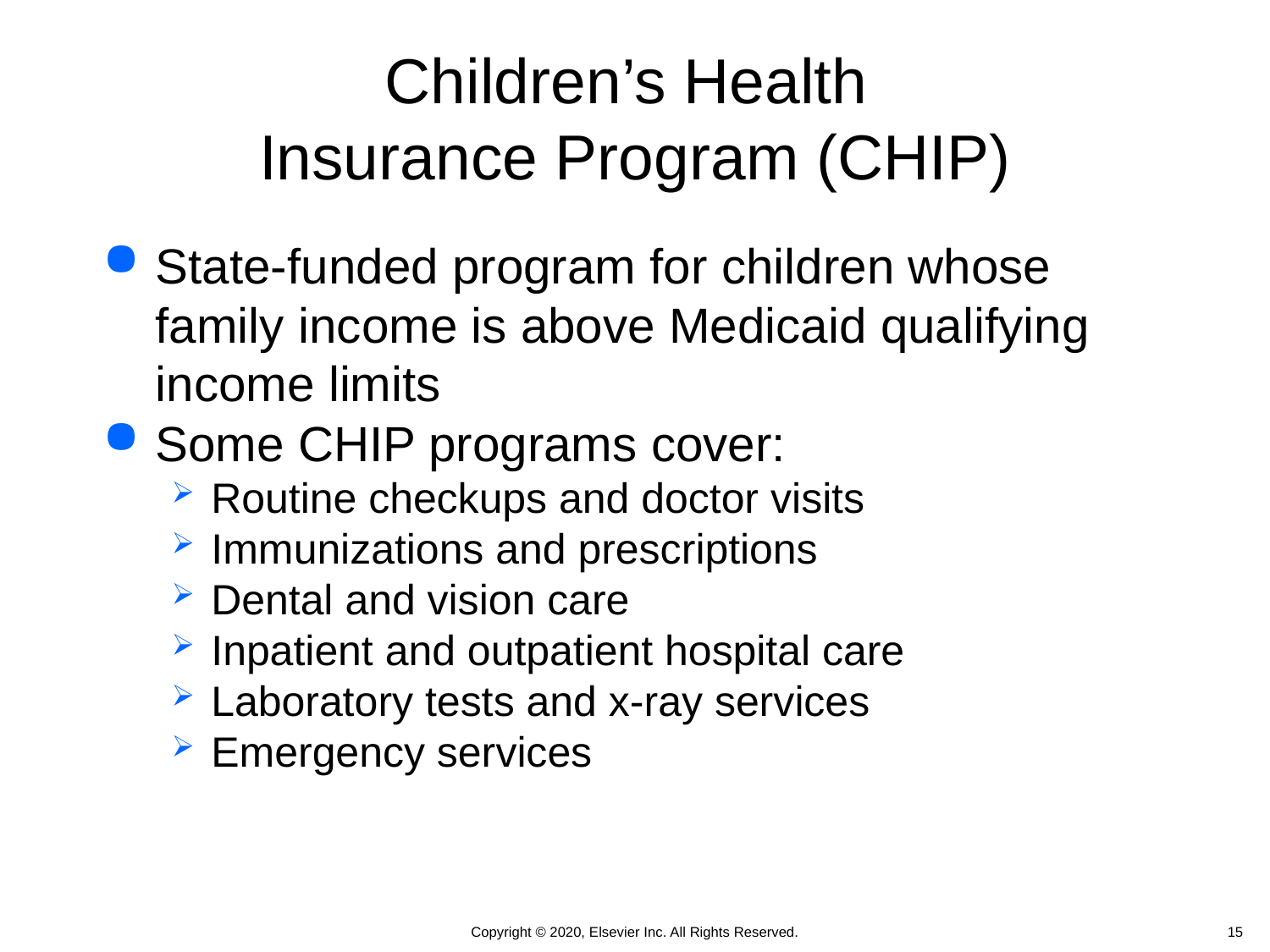

# Children’s Health Insurance Program (CHIP)
State-funded program for children whose family income is above Medicaid qualifying income limits
Some CHIP programs cover:
Routine checkups and doctor visits
Immunizations and prescriptions
Dental and vision care
Inpatient and outpatient hospital care
Laboratory tests and x-ray services
Emergency services
 15